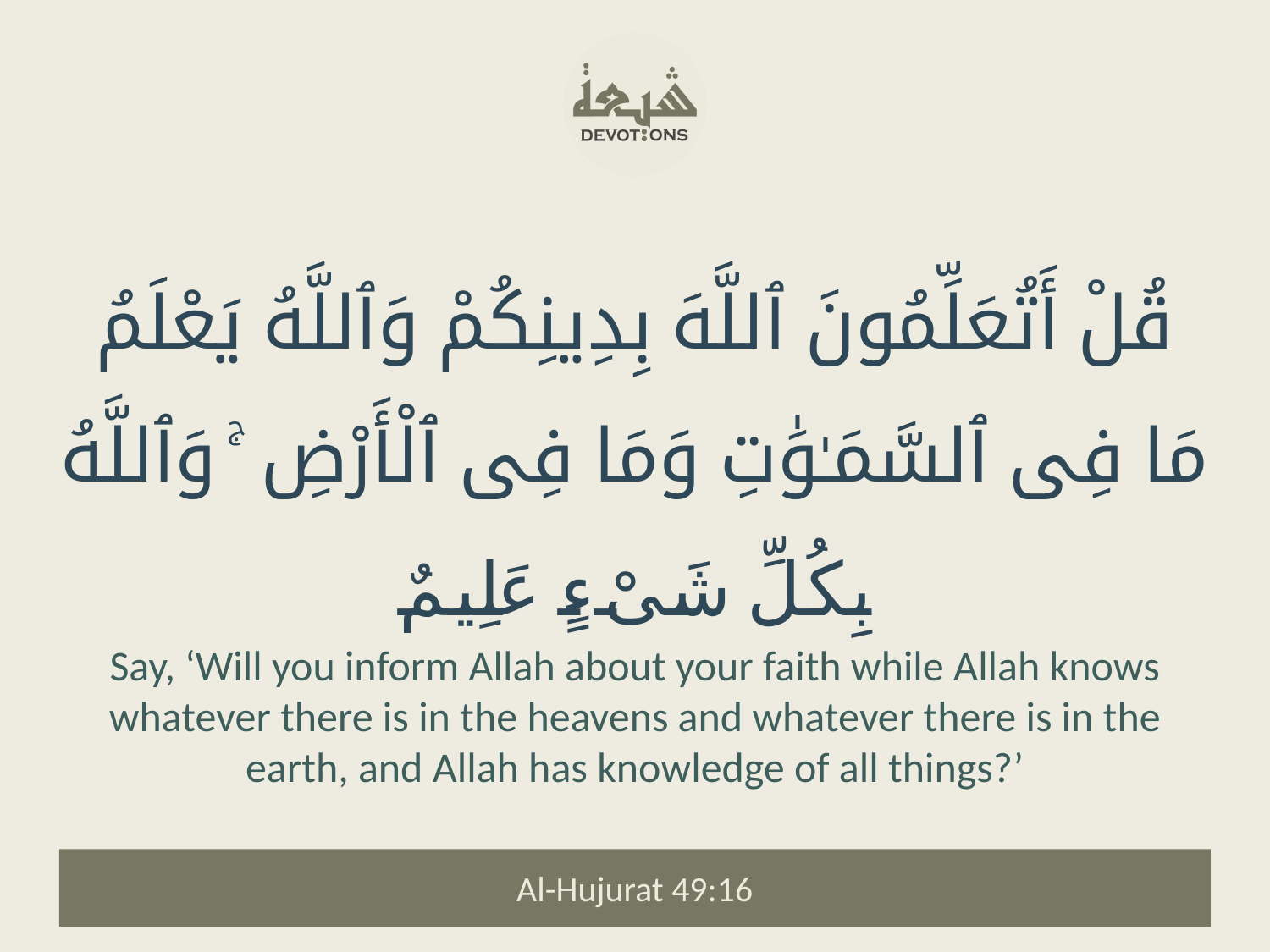

قُلْ أَتُعَلِّمُونَ ٱللَّهَ بِدِينِكُمْ وَٱللَّهُ يَعْلَمُ مَا فِى ٱلسَّمَـٰوَٰتِ وَمَا فِى ٱلْأَرْضِ ۚ وَٱللَّهُ بِكُلِّ شَىْءٍ عَلِيمٌ
Say, ‘Will you inform Allah about your faith while Allah knows whatever there is in the heavens and whatever there is in the earth, and Allah has knowledge of all things?’
Al-Hujurat 49:16